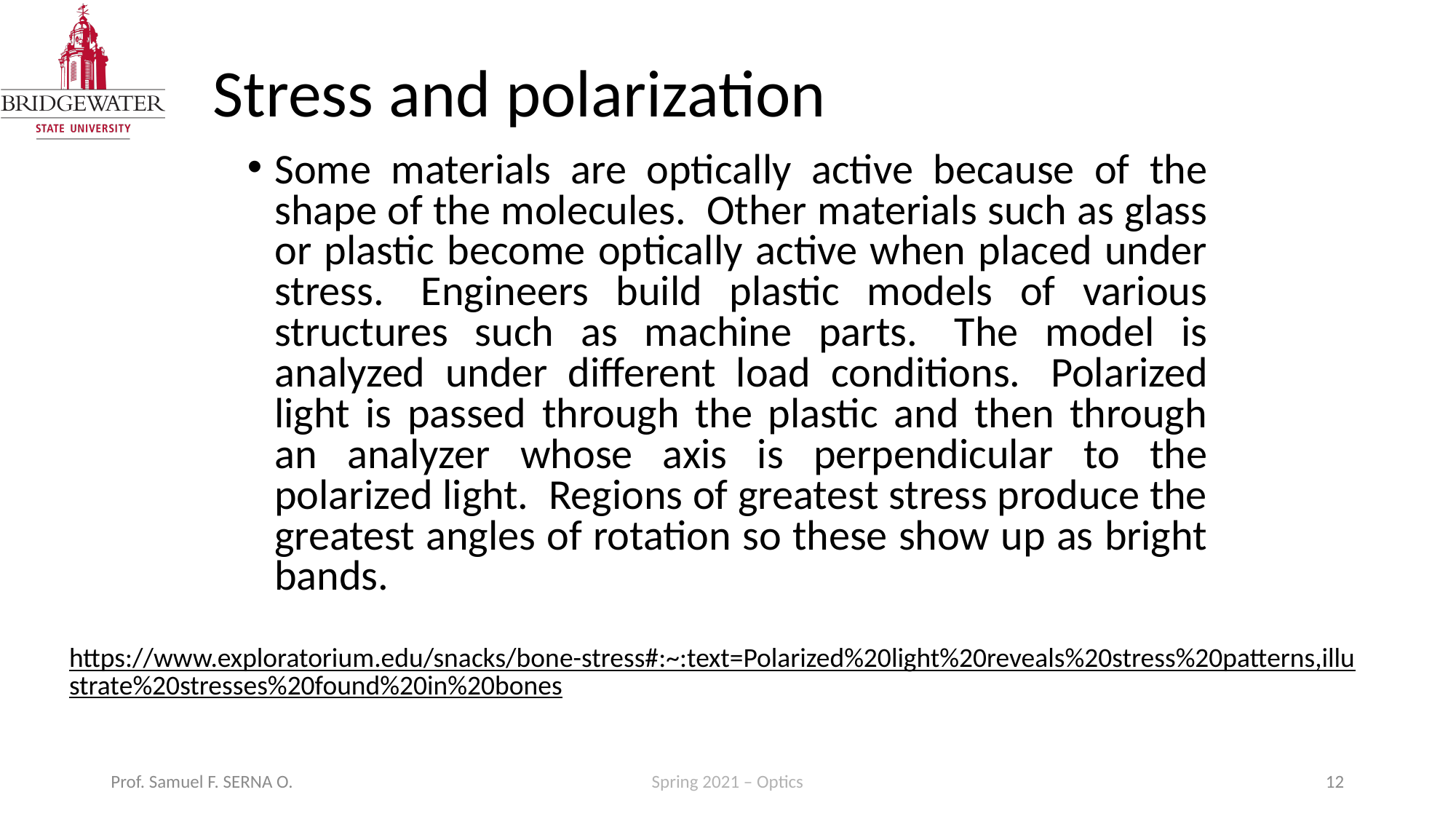

# Stress and polarization
Some materials are optically active because of the shape of the molecules.  Other materials such as glass or plastic become optically active when placed under stress.  Engineers build plastic models of various structures such as machine parts.  The model is analyzed under different load conditions.  Polarized light is passed through the plastic and then through an analyzer whose axis is perpendicular to the polarized light.  Regions of greatest stress produce the greatest angles of rotation so these show up as bright bands.
https://www.exploratorium.edu/snacks/bone-stress#:~:text=Polarized%20light%20reveals%20stress%20patterns,illustrate%20stresses%20found%20in%20bones
Prof. Samuel F. SERNA O.
Spring 2021 – Optics
12